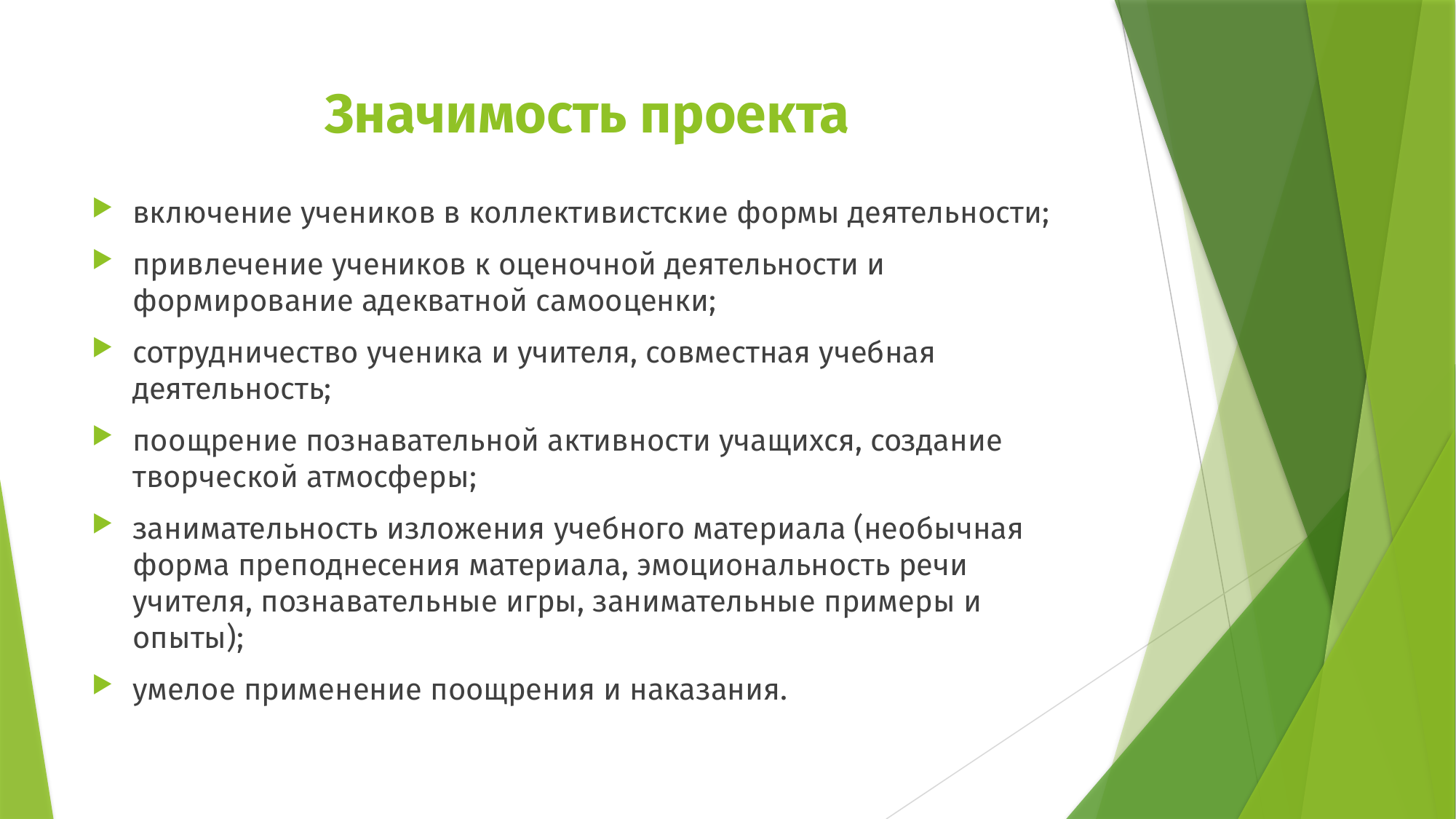

# Значимость проекта
включение учеников в коллективистские формы деятельности;
привлечение учеников к оценочной деятельности и формирование адекватной самооценки;
сотрудничество ученика и учителя, совместная учебная деятельность;
поощрение познавательной активности учащихся, создание творческой атмосферы;
занимательность изложения учебного материала (необычная форма преподнесения материала, эмоциональность речи учителя, познавательные игры, занимательные примеры и опыты);
умелое применение поощрения и наказания.